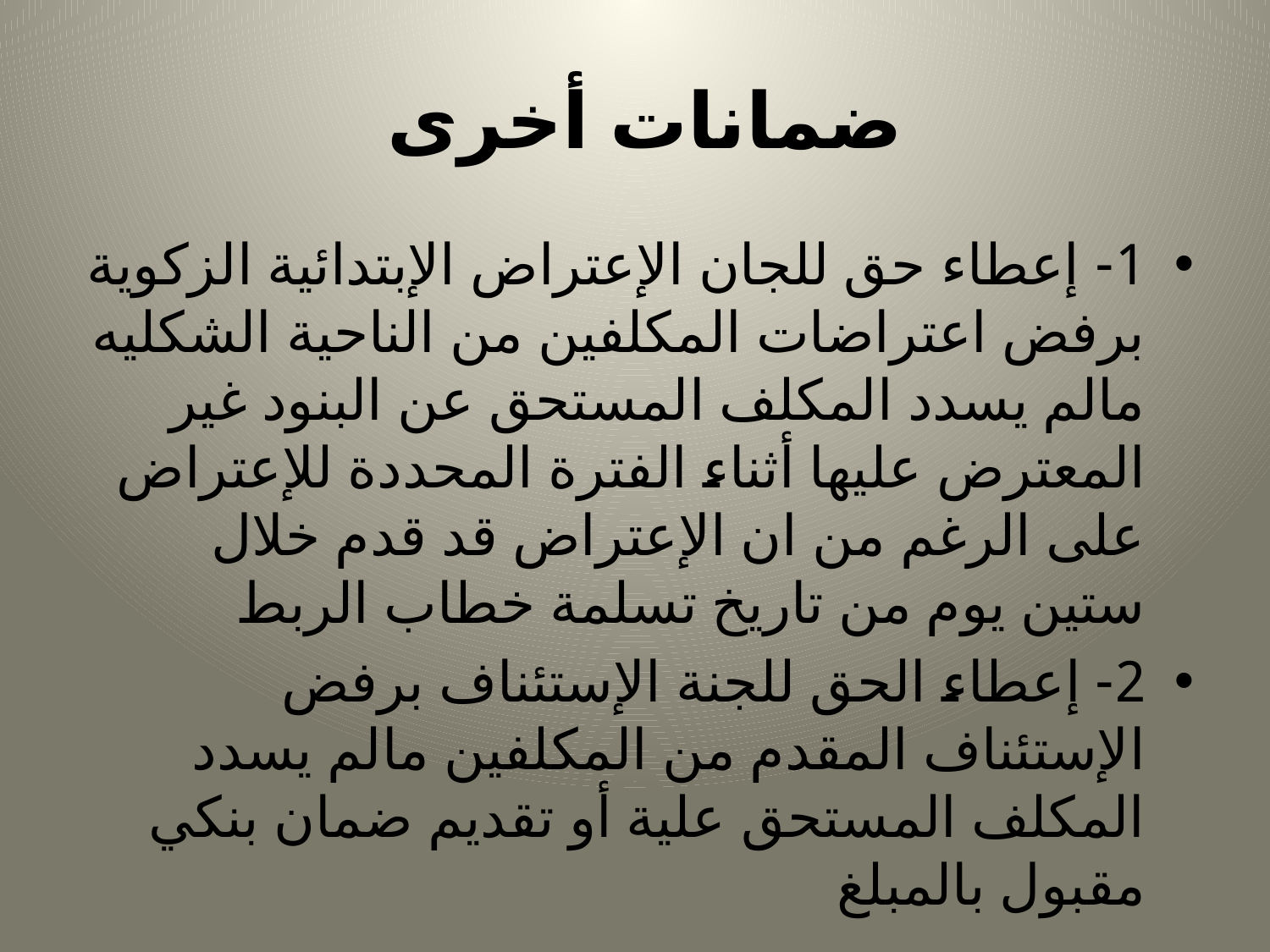

# ضمانات أخرى
1- إعطاء حق للجان الإعتراض الإبتدائية الزكوية برفض اعتراضات المكلفين من الناحية الشكليه مالم يسدد المكلف المستحق عن البنود غير المعترض عليها أثناء الفترة المحددة للإعتراض على الرغم من ان الإعتراض قد قدم خلال ستين يوم من تاريخ تسلمة خطاب الربط
2- إعطاء الحق للجنة الإستئناف برفض الإستئناف المقدم من المكلفين مالم يسدد المكلف المستحق علية أو تقديم ضمان بنكي مقبول بالمبلغ